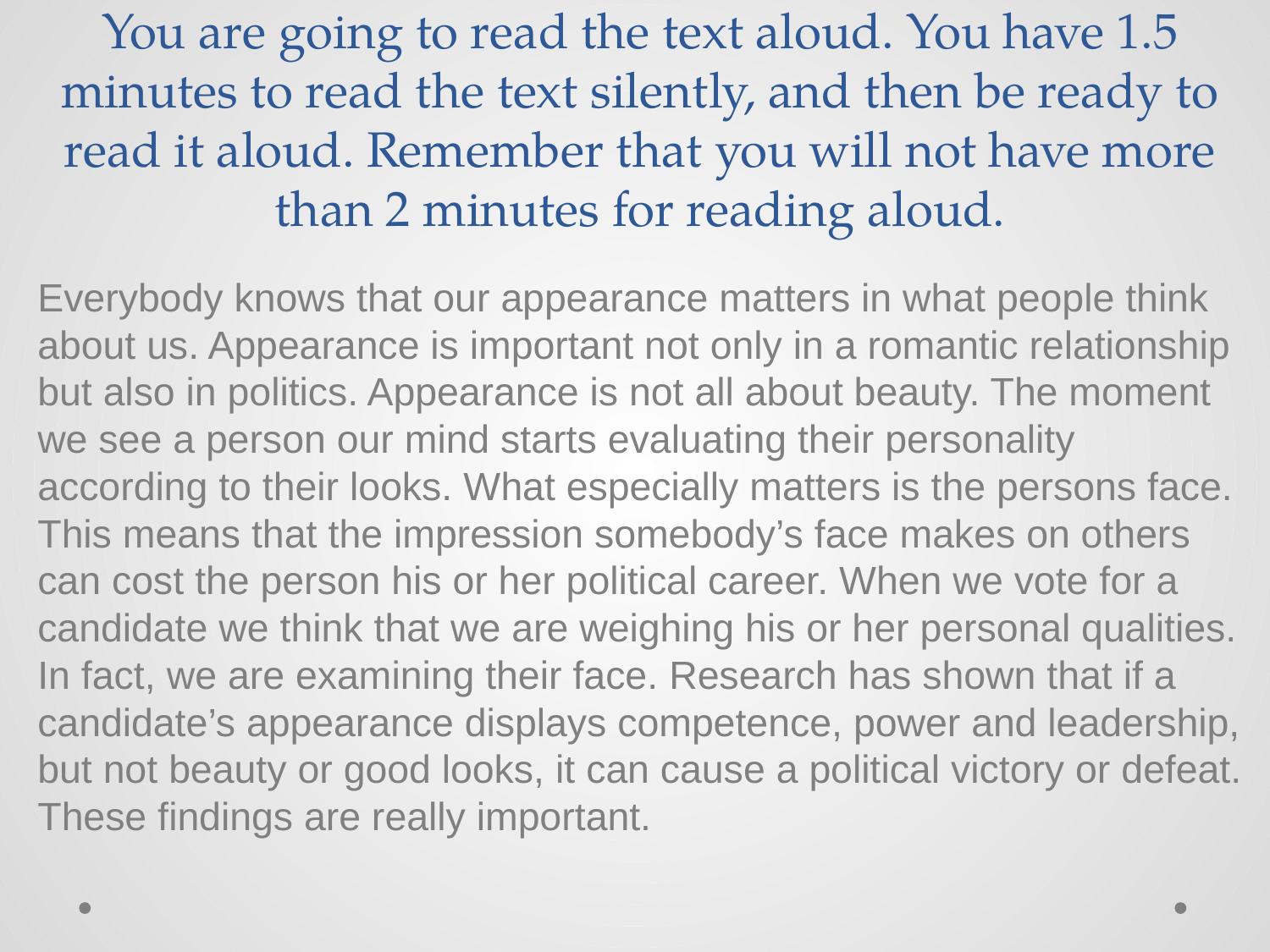

# You are going to read the text aloud. You have 1.5 minutes to read the text silently, and then be ready to read it aloud. Remember that you will not have more than 2 minutes for reading aloud.
Everybody knows that our appearance matters in what people think about us. Appearance is important not only in a romantic relationship but also in politics. Appearance is not all about beauty. The moment we see a person our mind starts evaluating their personality according to their looks. What especially matters is the persons face. This means that the impression somebody’s face makes on others can cost the person his or her political career. When we vote for a candidate we think that we are weighing his or her personal qualities. In fact, we are examining their face. Research has shown that if a candidate’s appearance displays competence, power and leadership, but not beauty or good looks, it can cause a political victory or defeat. These findings are really important.